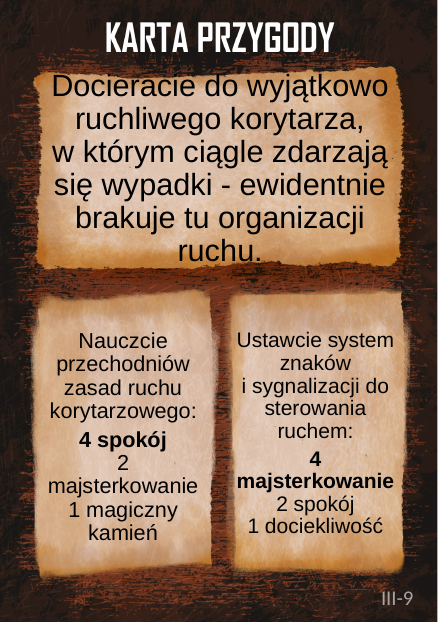

# Docieracie do wyjątkowo ruchliwego korytarza, w którym ciągle zdarzają się wypadki - ewidentnie brakuje tu organizacji ruchu.
Nauczcie przechodniów zasad ruchu korytarzowego:
4 spokój
2 majsterkowanie
1 magiczny kamień
Ustawcie system znaków
i sygnalizacji do sterowania ruchem:
4 majsterkowanie
2 spokój
1 dociekliwość
III-9